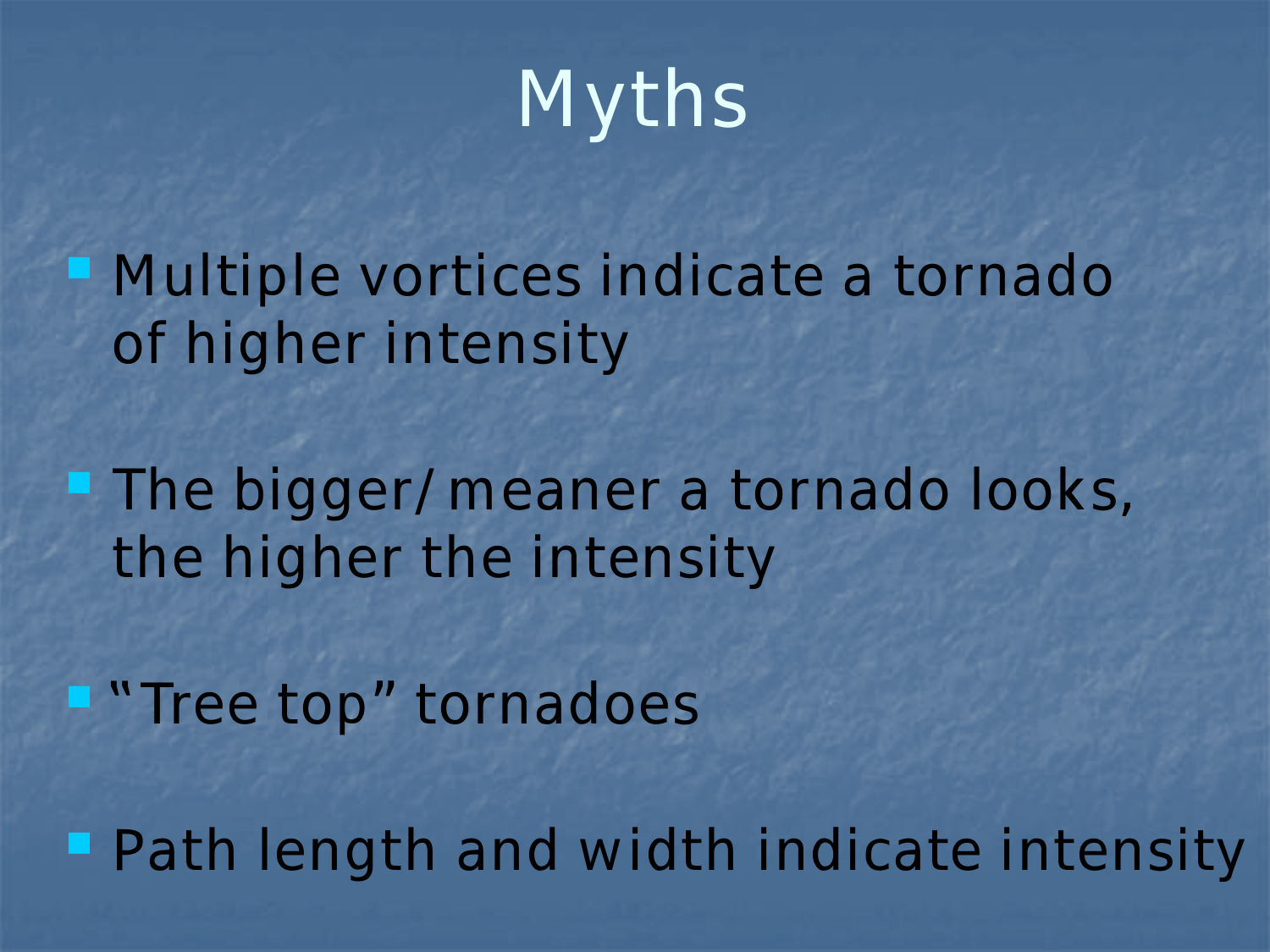

# Myths
Multiple vortices indicate a tornado
of higher intensity
The bigger/meaner a tornado looks,
the higher the intensity
“Tree top” tornadoes
Path length and width indicate intensity